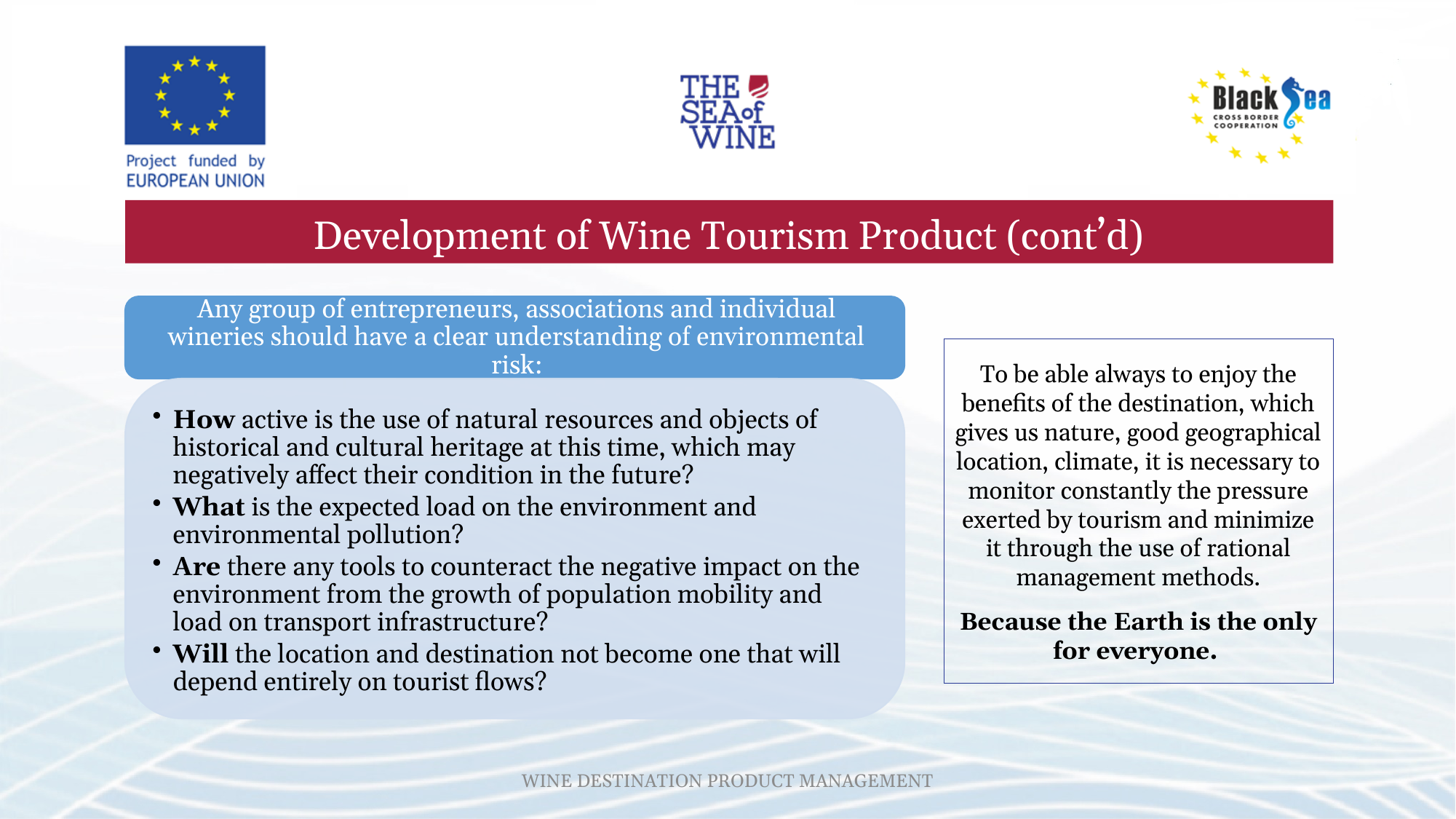

# Development of Wine Tourism Product (cont’d)
Any group of entrepreneurs, associations and individual wineries should have a clear understanding of environmental risk:
How active is the use of natural resources and objects of historical and cultural heritage at this time, which may negatively affect their condition in the future?
What is the expected load on the environment and environmental pollution?
Are there any tools to counteract the negative impact on the environment from the growth of population mobility and load on transport infrastructure?
Will the location and destination not become one that will depend entirely on tourist flows?
To be able always to enjoy the benefits of the destination, which gives us nature, good geographical location, climate, it is necessary to monitor constantly the pressure exerted by tourism and minimize it through the use of rational management methods.
Because the Earth is the only for everyone.
WINE DESTINATION PRODUCT MANAGEMENT